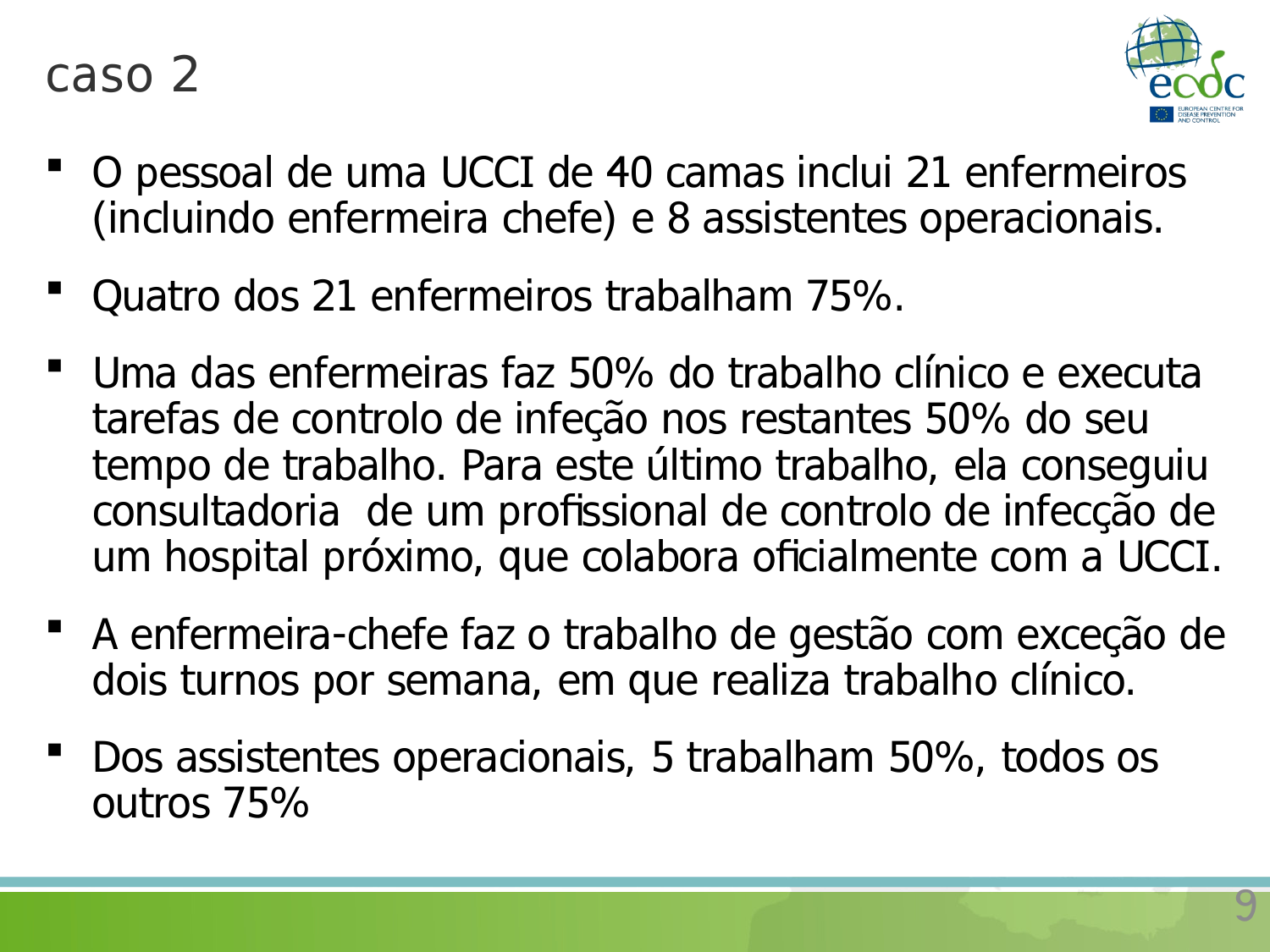

# caso 2
O pessoal de uma UCCI de 40 camas inclui 21 enfermeiros (incluindo enfermeira chefe) e 8 assistentes operacionais.
Quatro dos 21 enfermeiros trabalham 75%.
Uma das enfermeiras faz 50% do trabalho clínico e executa tarefas de controlo de infeção nos restantes 50% do seu tempo de trabalho. Para este último trabalho, ela conseguiu consultadoria  de um profissional de controlo de infecção de um hospital próximo, que colabora oficialmente com a UCCI.
A enfermeira-chefe faz o trabalho de gestão com exceção de dois turnos por semana, em que realiza trabalho clínico.
Dos assistentes operacionais, 5 trabalham 50%, todos os outros 75%

9